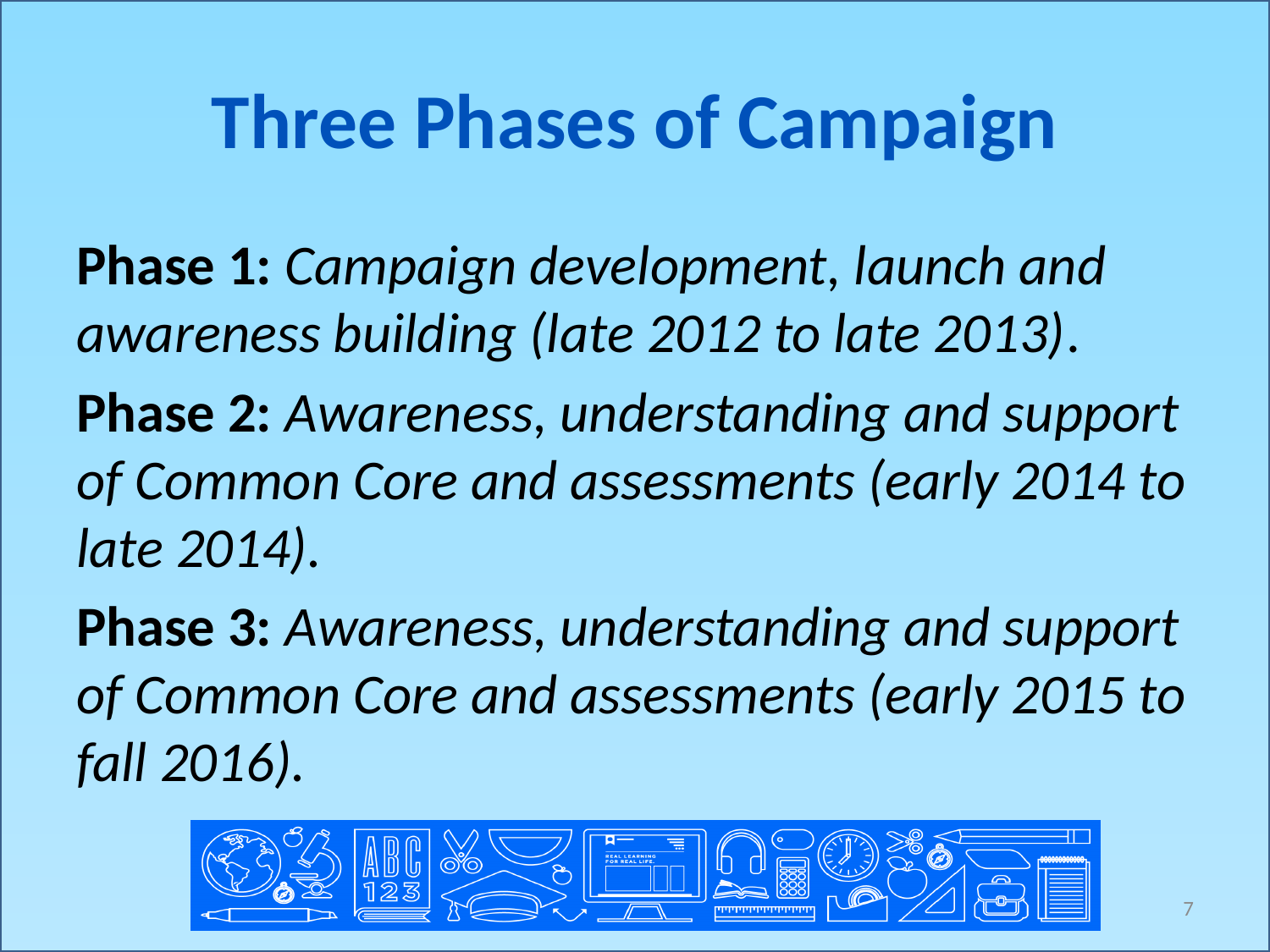

# Three Phases of Campaign
Phase 1: Campaign development, launch and awareness building (late 2012 to late 2013).
Phase 2: Awareness, understanding and support of Common Core and assessments (early 2014 to late 2014).
Phase 3: Awareness, understanding and support of Common Core and assessments (early 2015 to fall 2016).

7